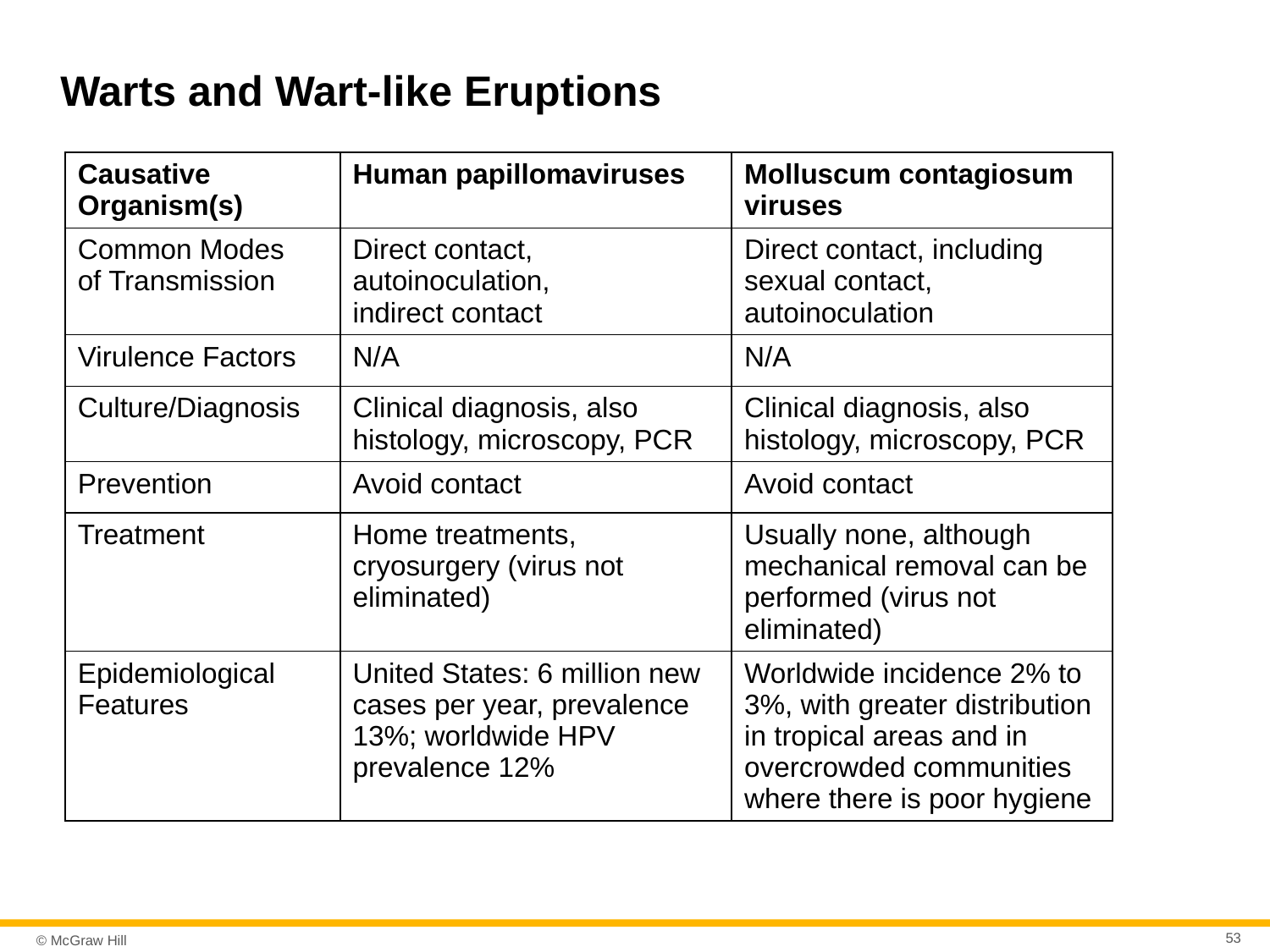

# Warts and Wart-like Eruptions
| Causative Organism(s) | Human papillomaviruses | Molluscum contagiosum viruses |
| --- | --- | --- |
| Common Modes of Transmission | Direct contact, autoinoculation, indirect contact | Direct contact, including sexual contact, autoinoculation |
| Virulence Factors | N/A | N/A |
| Culture/Diagnosis | Clinical diagnosis, also histology, microscopy, PCR | Clinical diagnosis, also histology, microscopy, PCR |
| Prevention | Avoid contact | Avoid contact |
| Treatment | Home treatments, cryosurgery (virus not eliminated) | Usually none, although mechanical removal can be performed (virus not eliminated) |
| Epidemiological Features | United States: 6 million new cases per year, prevalence 13%; worldwide HPV prevalence 12% | Worldwide incidence 2% to 3%, with greater distribution in tropical areas and in overcrowded communities where there is poor hygiene |